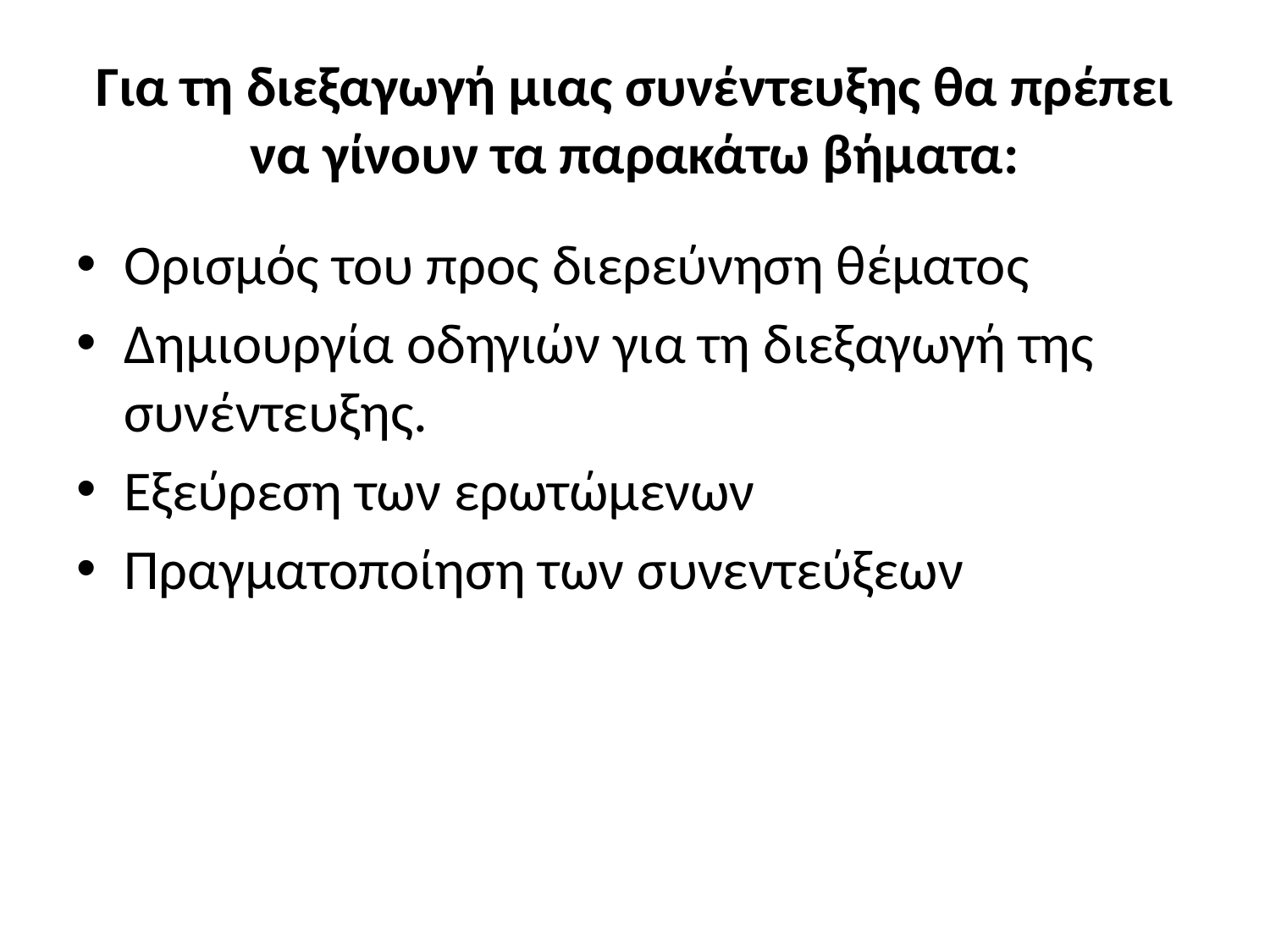

# Για τη διεξαγωγή μιας συνέντευξης θα πρέπει να γίνουν τα παρακάτω βήματα:
Ορισμός του προς διερεύνηση θέματος
Δημιουργία οδηγιών για τη διεξαγωγή της συνέντευξης.
Εξεύρεση των ερωτώμενων
Πραγματοποίηση των συνεντεύξεων